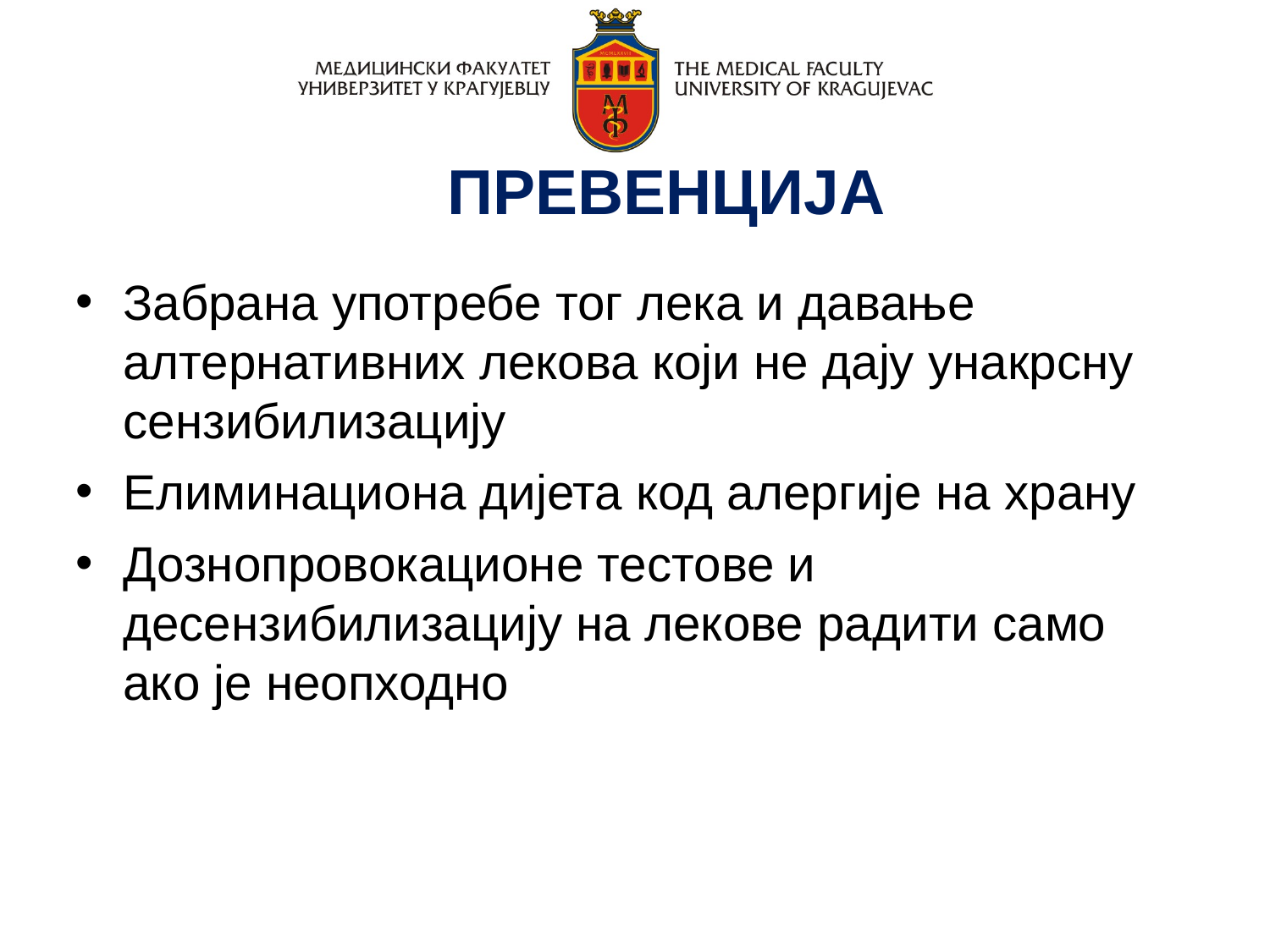

ПРЕВЕНЦИЈА
Забрана употребе тог лека и давање алтернативних лекова који не дају унакрсну сензибилизацију
Елиминациона дијета код алергије на храну
Дознопровокационе тестове и десензибилизацију на лекове радити само ако је неопходно